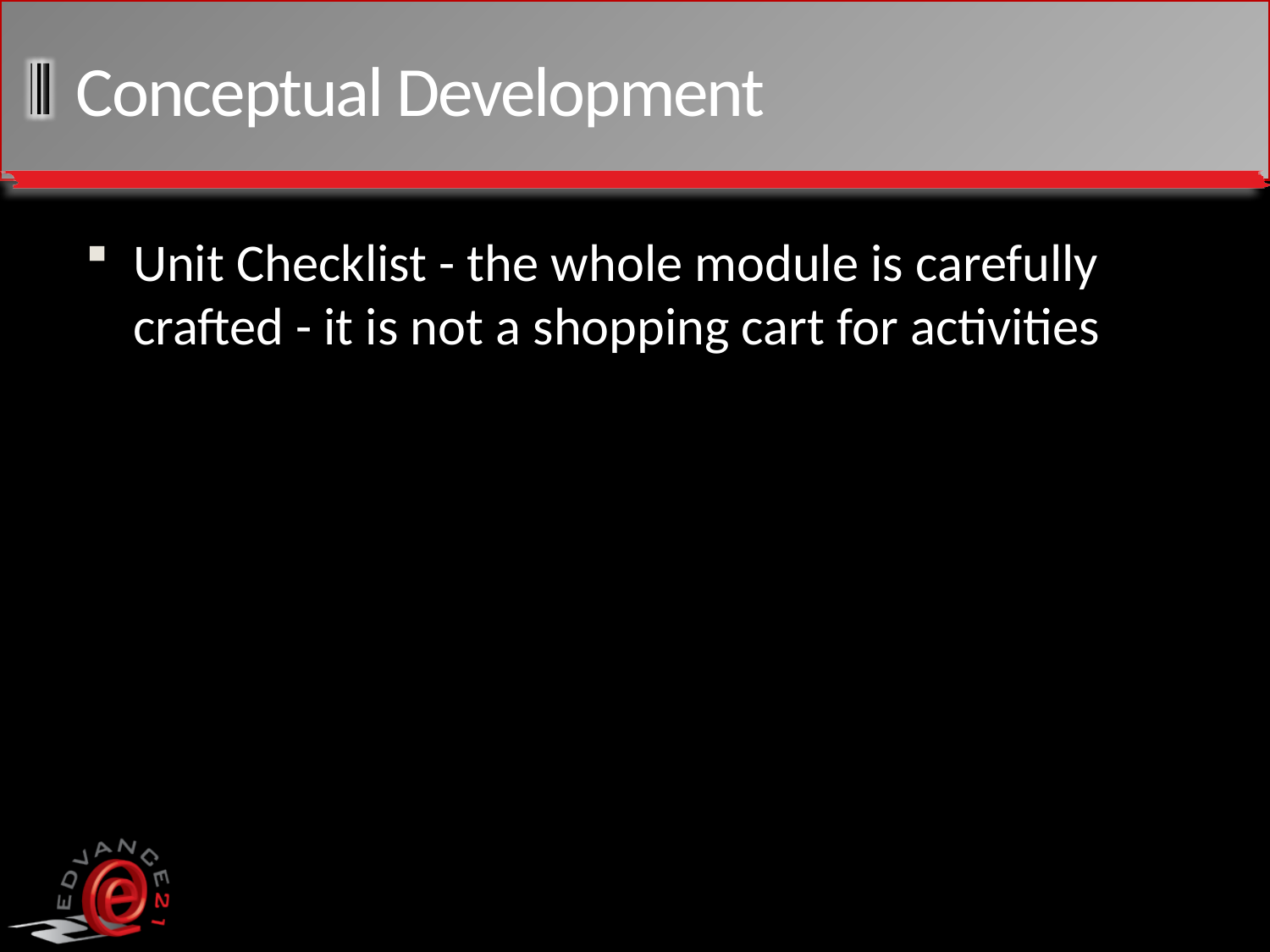

# Conceptual Development
Unit Checklist - the whole module is carefully crafted - it is not a shopping cart for activities